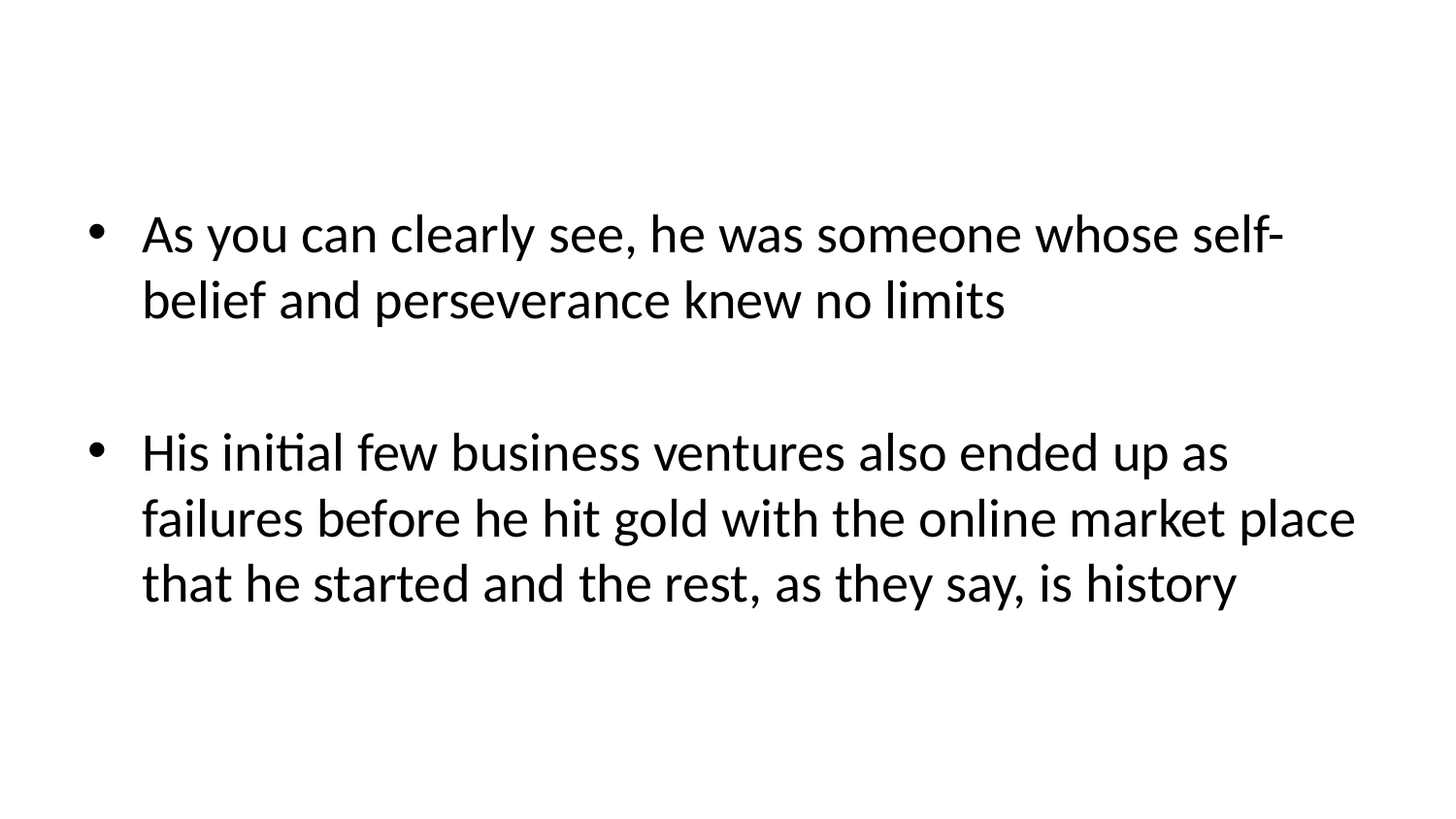

As you can clearly see, he was someone whose self-belief and perseverance knew no limits

His initial few business ventures also ended up as failures before he hit gold with the online market place that he started and the rest, as they say, is history